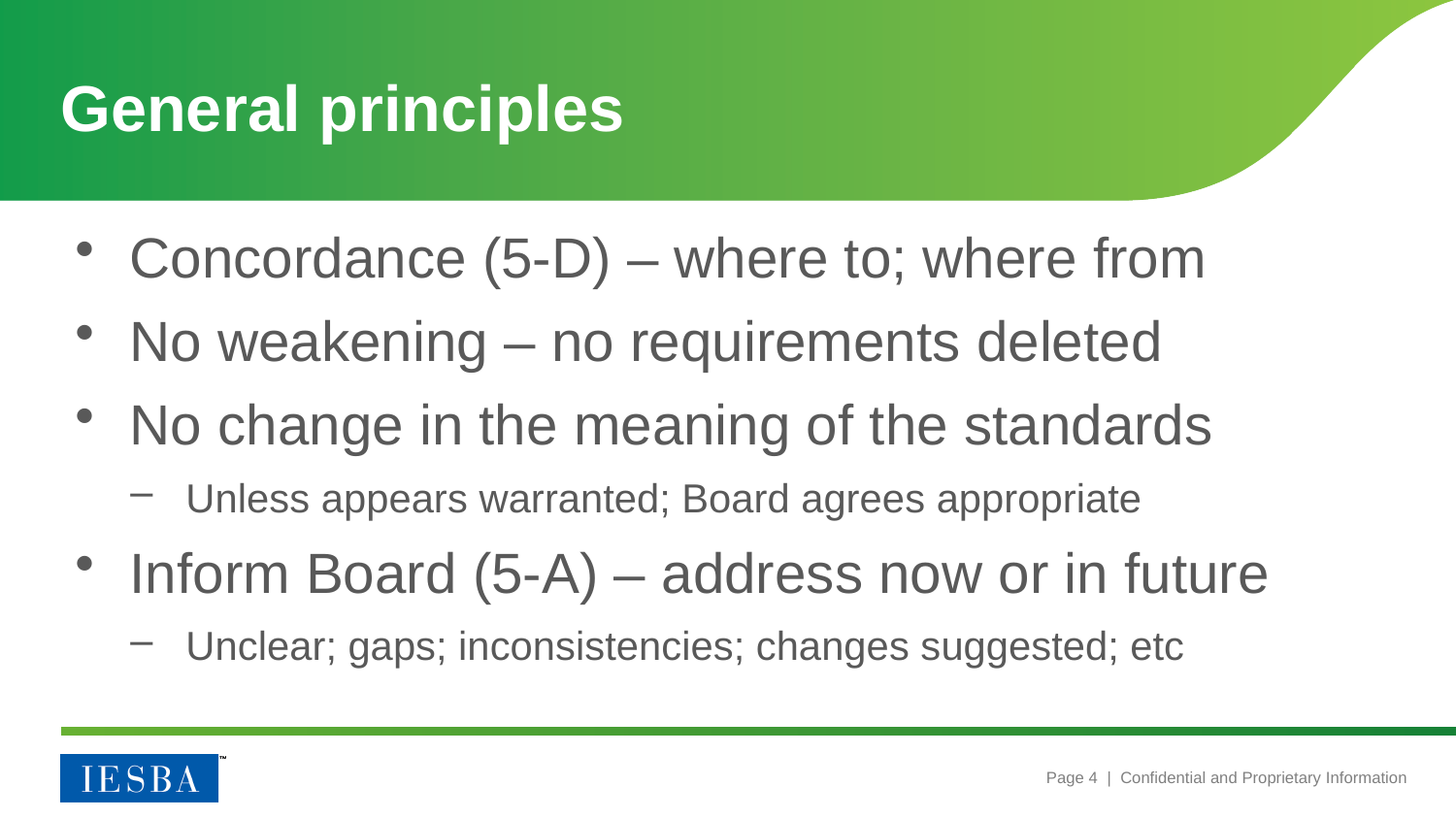

# General principles
Concordance (5-D) – where to; where from
No weakening – no requirements deleted
No change in the meaning of the standards
Unless appears warranted; Board agrees appropriate
Inform Board (5-A) – address now or in future
Unclear; gaps; inconsistencies; changes suggested; etc